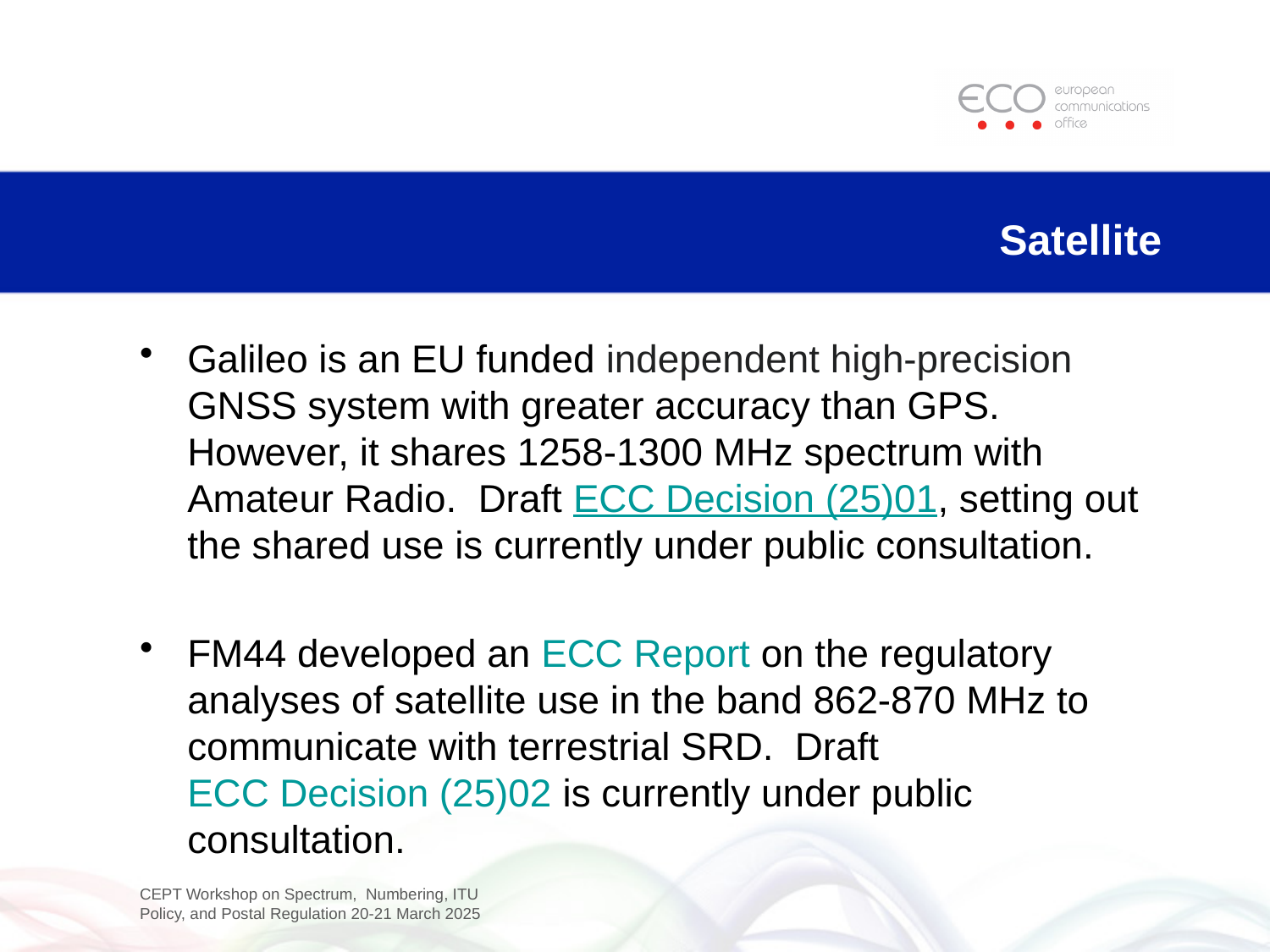

# Satellite
Galileo is an EU funded independent high-precision GNSS system with greater accuracy than GPS.  However, it shares 1258-1300 MHz spectrum with Amateur Radio.  Draft ECC Decision (25)01, setting out the shared use is currently under public consultation.

FM44 developed an ECC Report on the regulatory analyses of satellite use in the band 862-870 MHz to communicate with terrestrial SRD.  Draft ECC Decision (25)02 is currently under public consultation.

CEPT Workshop on Spectrum,  Numbering, ITU Policy, and Postal Regulation 20-21 March 2025